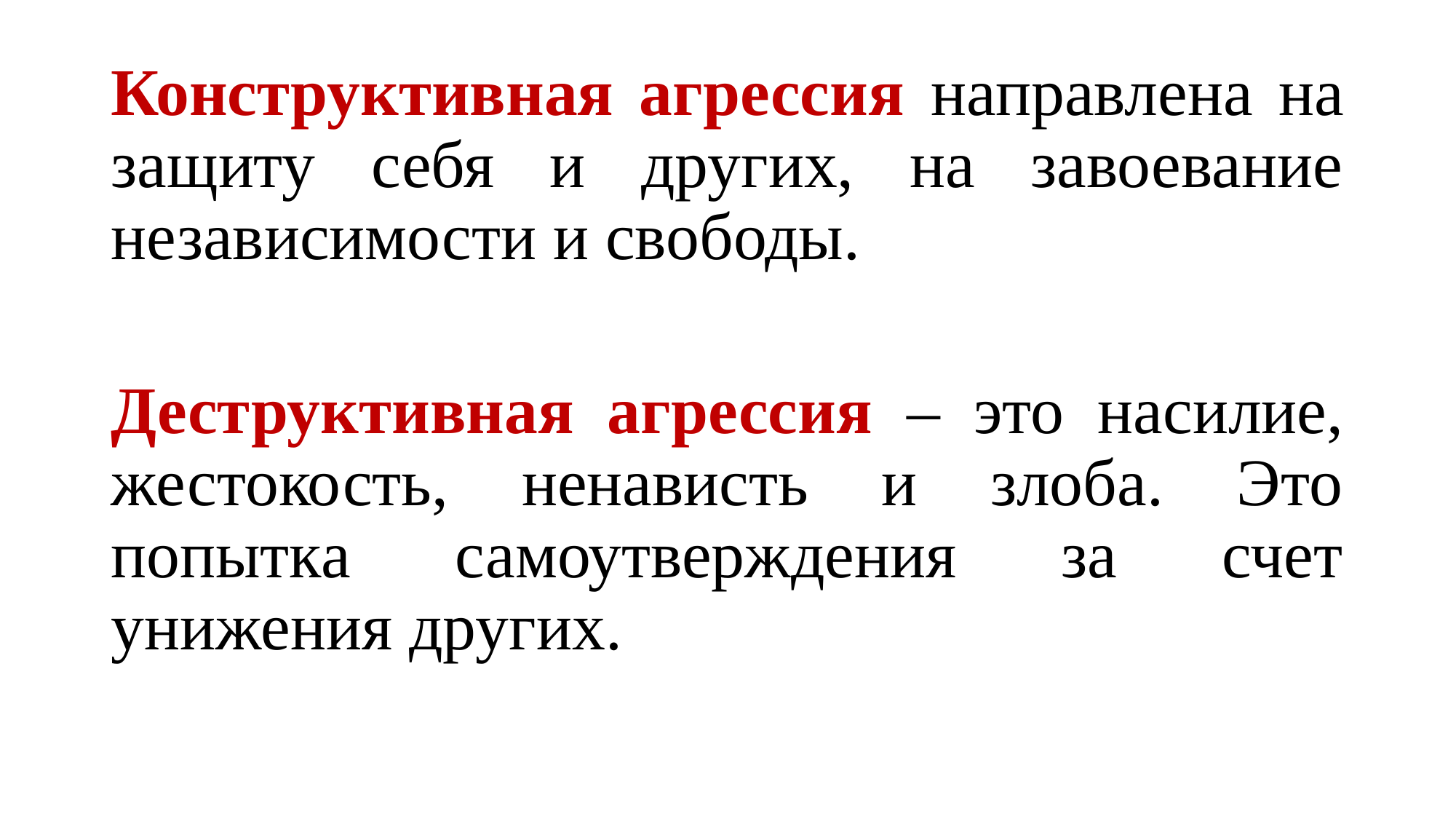

Конструктивная агрессия направлена на защиту себя и других, на завоевание независимости и свободы.

Деструктивная агрессия – это насилие, жестокость, ненависть и злоба. Это попытка самоутверждения за счет унижения других.